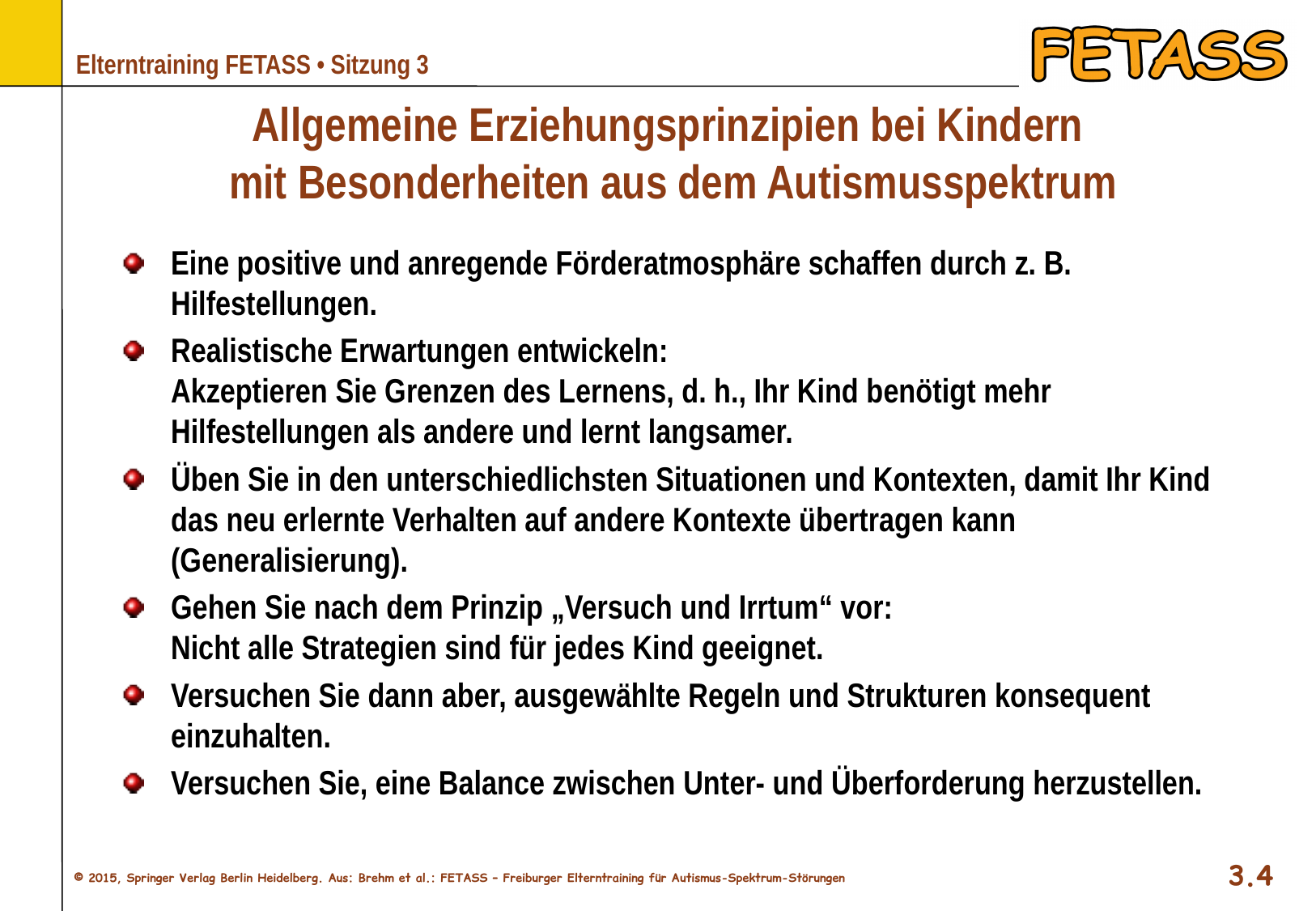

# Allgemeine Erziehungsprinzipien bei Kindern mit Besonderheiten aus dem Autismusspektrum
Eine positive und anregende Förderatmosphäre schaffen durch z. B. Hilfestellungen.
Realistische Erwartungen entwickeln:
Akzeptieren Sie Grenzen des Lernens, d. h., Ihr Kind benötigt mehr Hilfestellungen als andere und lernt langsamer.
Üben Sie in den unterschiedlichsten Situationen und Kontexten, damit Ihr Kind das neu erlernte Verhalten auf andere Kontexte übertragen kann (Generalisierung).
Gehen Sie nach dem Prinzip „Versuch und Irrtum“ vor:
Nicht alle Strategien sind für jedes Kind geeignet.
Versuchen Sie dann aber, ausgewählte Regeln und Strukturen konsequent einzuhalten.
Versuchen Sie, eine Balance zwischen Unter- und Überforderung herzustellen.